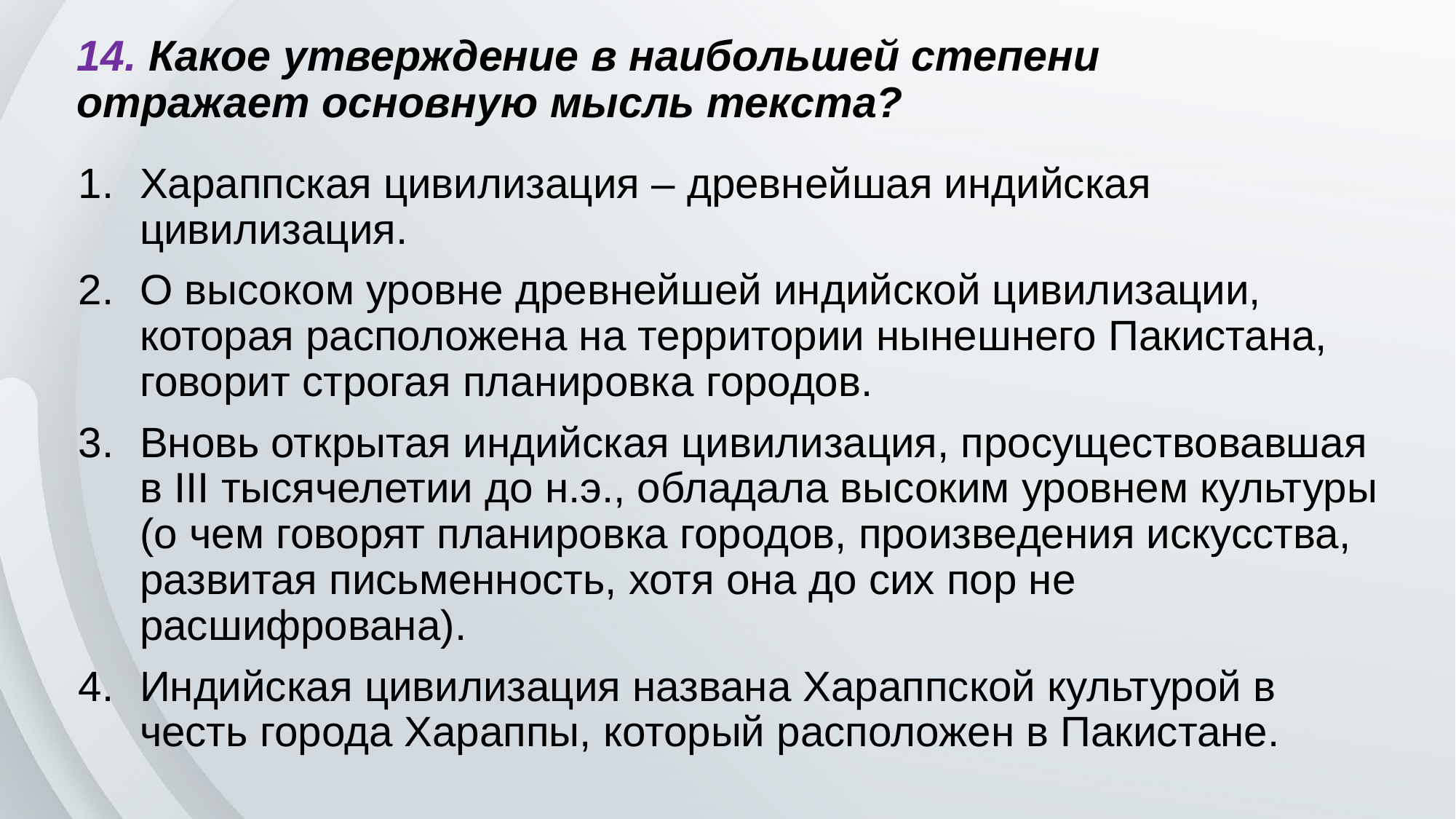

# 14. Какое утверждение в наибольшей степени отражает основную мысль текста?
Хараппская цивилизация – древнейшая индийская цивилизация.
О высоком уровне древнейшей индийской цивилизации, которая расположена на территории нынешнего Пакистана, говорит строгая планировка городов.
Вновь открытая индийская цивилизация, просуществовавшая в III тысячелетии до н.э., обладала высоким уровнем культуры (о чем говорят планировка городов, произведения искусства, развитая письменность, хотя она до сих пор не расшифрована).
Индийская цивилизация названа Хараппской культурой в честь города Хараппы, который расположен в Пакистане.